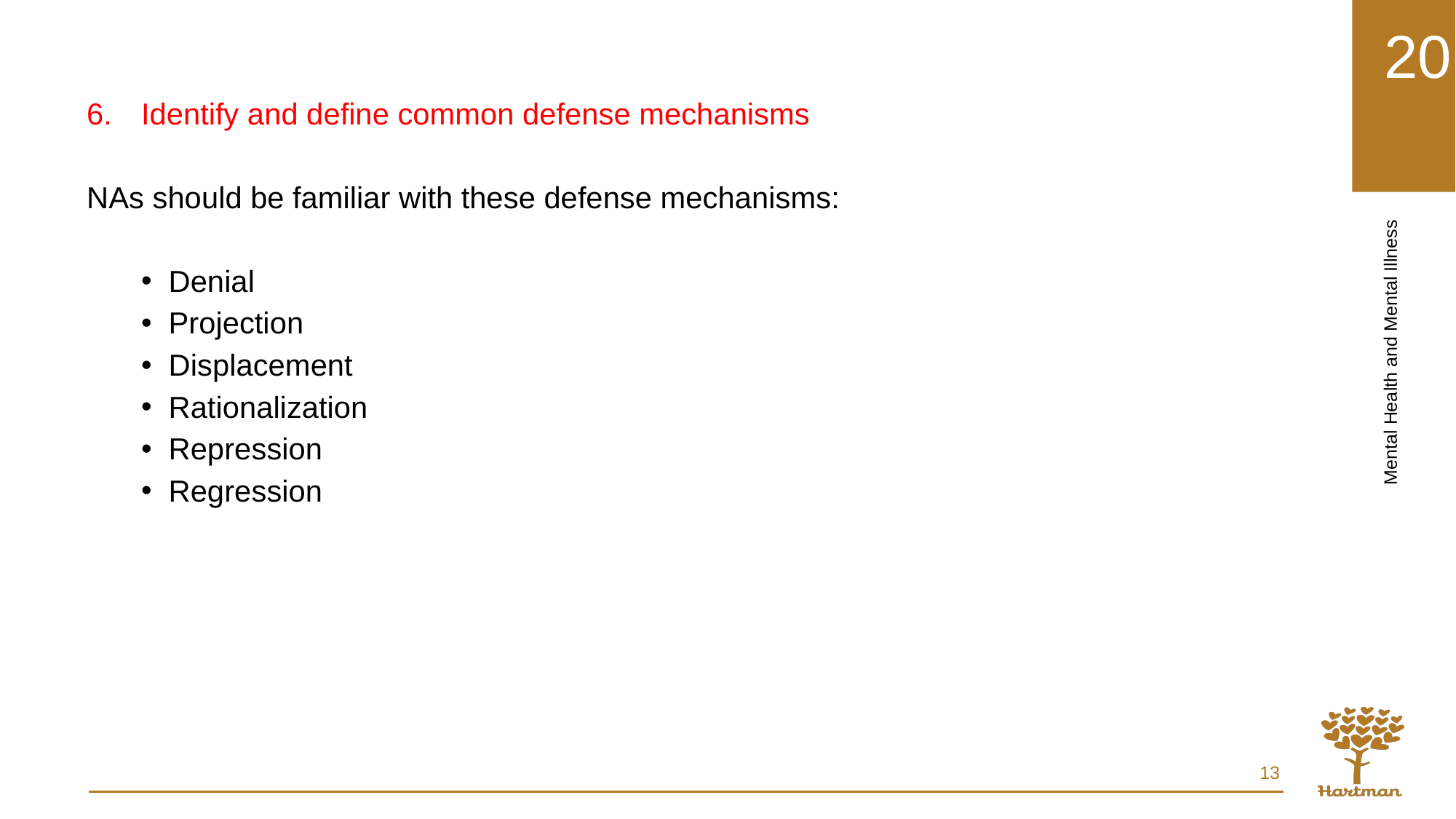

Identify and define common defense mechanisms

NAs should be familiar with these defense mechanisms:

Denial
Projection
Displacement
Rationalization
Repression
Regression

13